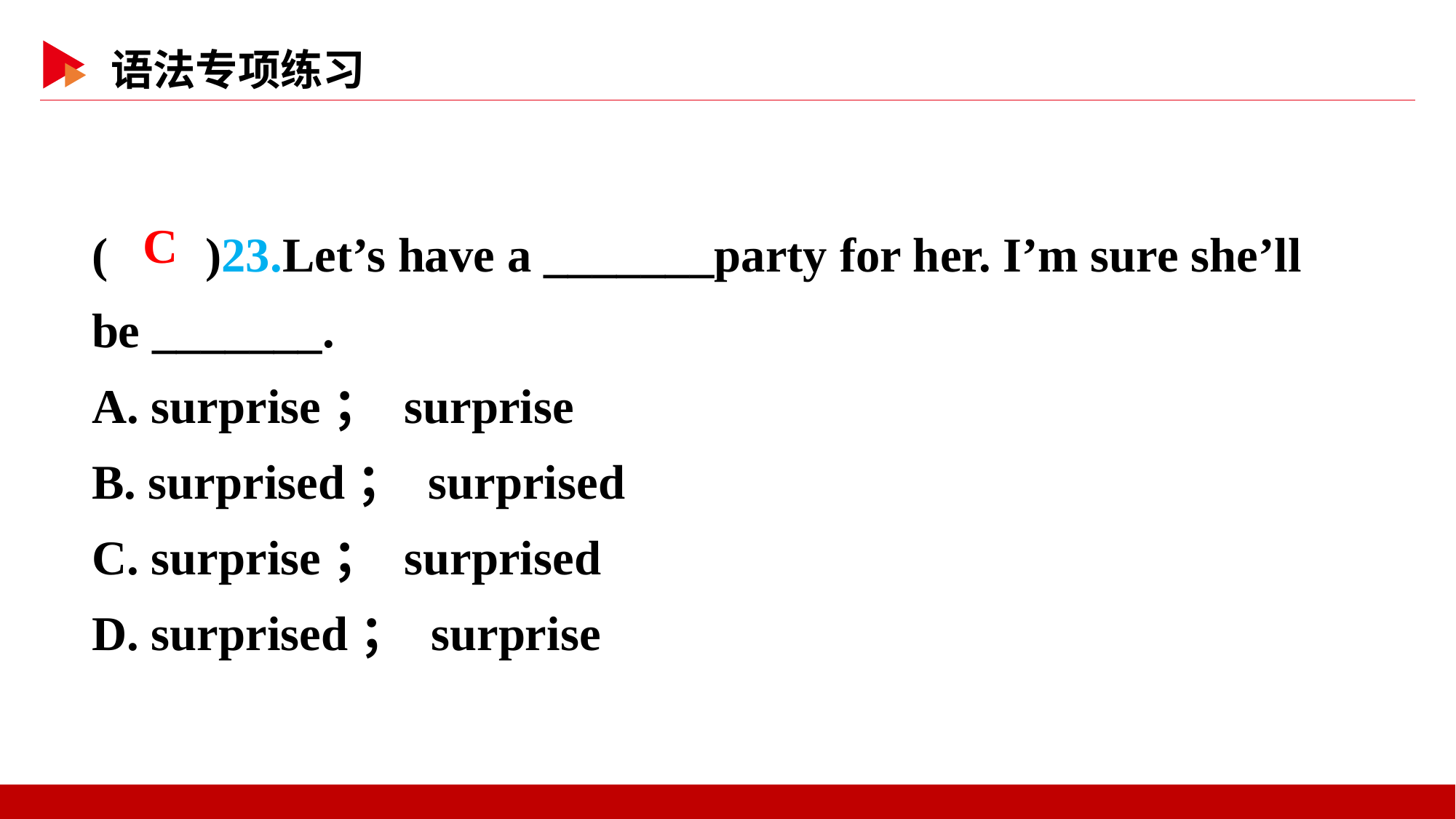

(        )23.Let’s have a _______party for her. I’m sure she’ll be _______.
A. surprise； surprise
B. surprised； surprised
C. surprise； surprised
D. surprised； surprise
   C